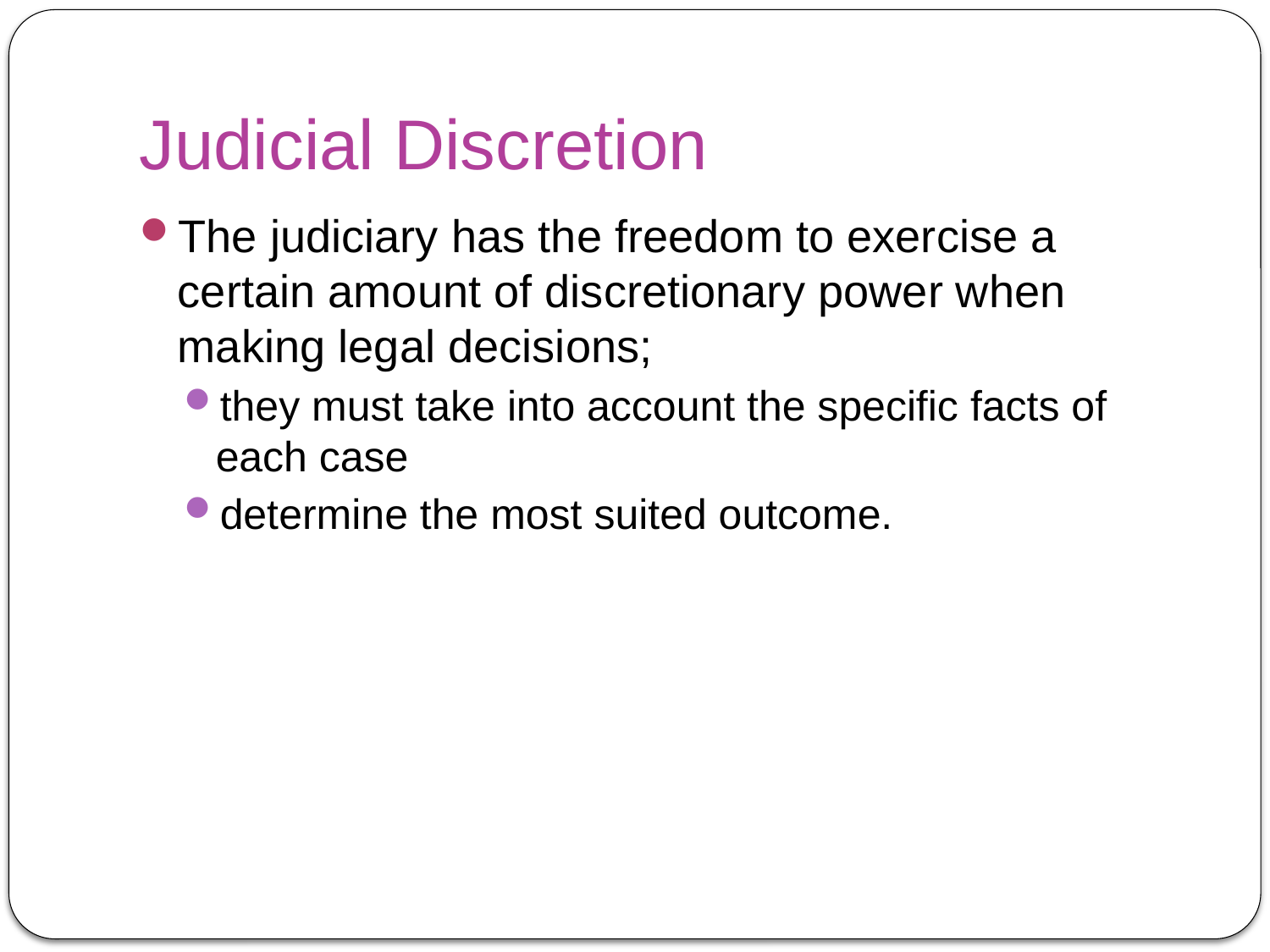

# Judicial Discretion
The judiciary has the freedom to exercise a certain amount of discretionary power when making legal decisions;
they must take into account the specific facts of each case
determine the most suited outcome.